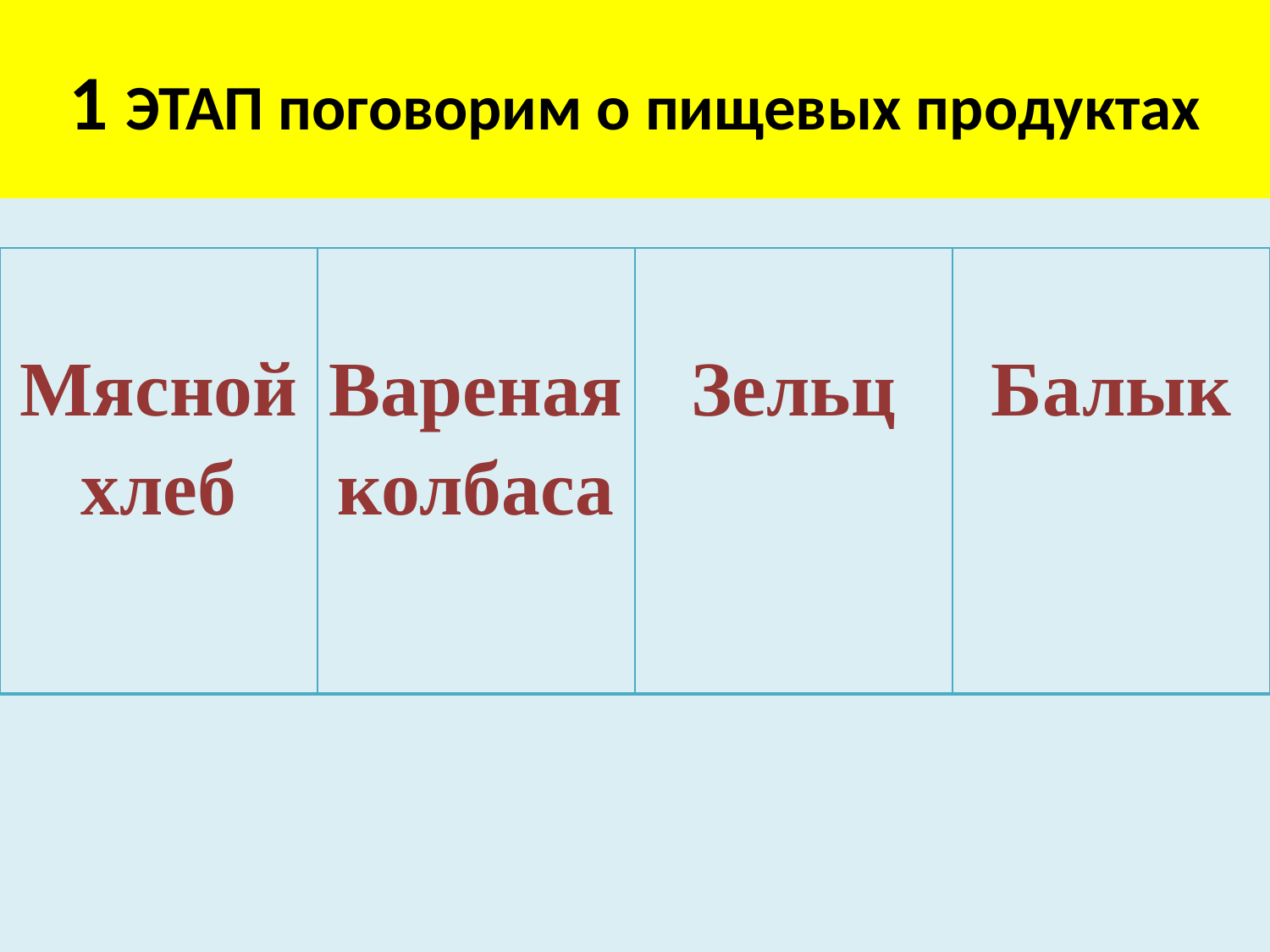

# 1 ЭТАП поговорим о пищевых продуктах
| Мясной хлеб | Вареная колбаса | Зельц | Балык |
| --- | --- | --- | --- |